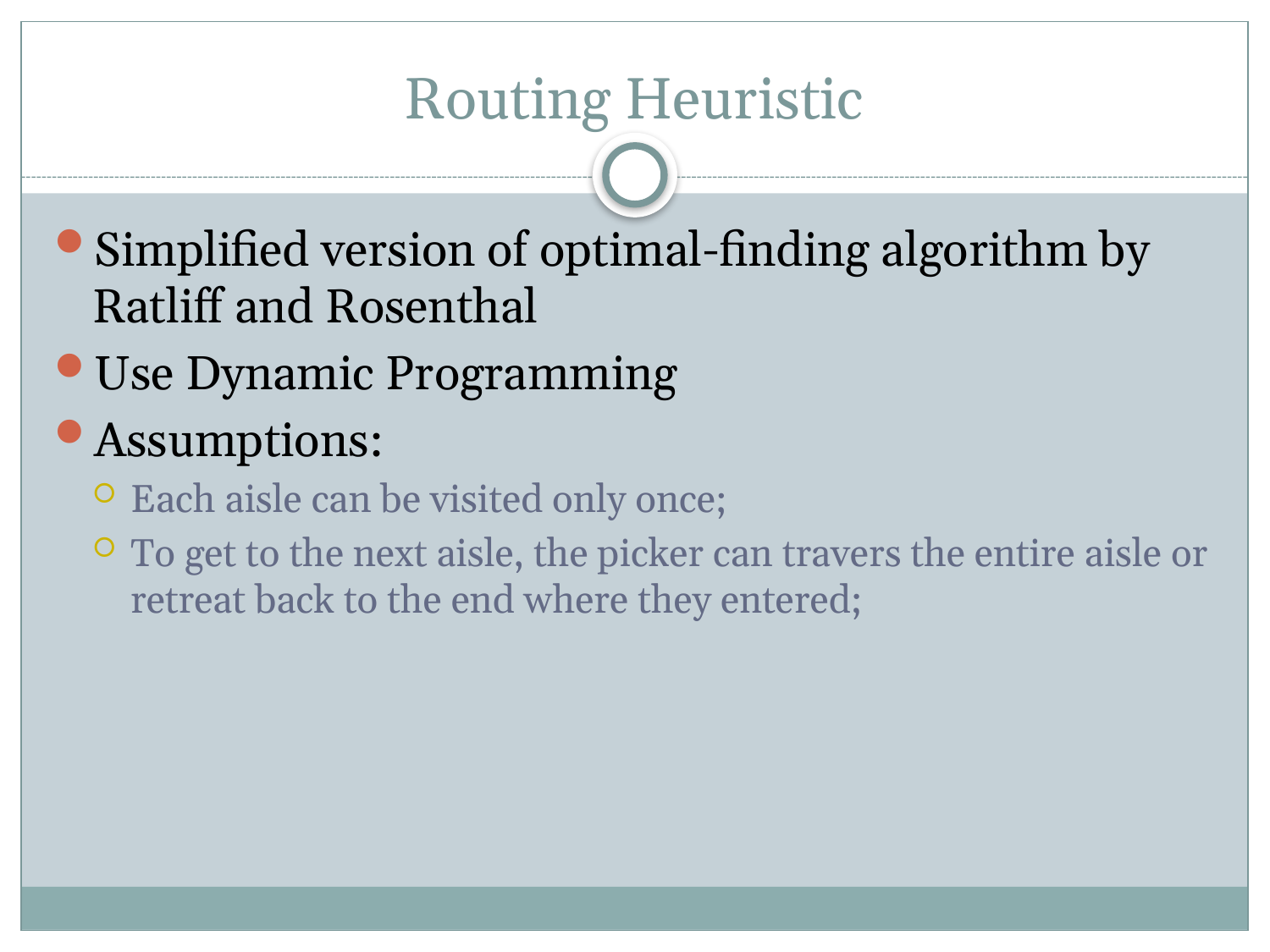

# Routing Heuristic
Simplified version of optimal-finding algorithm by Ratliff and Rosenthal
Use Dynamic Programming
Assumptions:
Each aisle can be visited only once;
To get to the next aisle, the picker can travers the entire aisle or retreat back to the end where they entered;